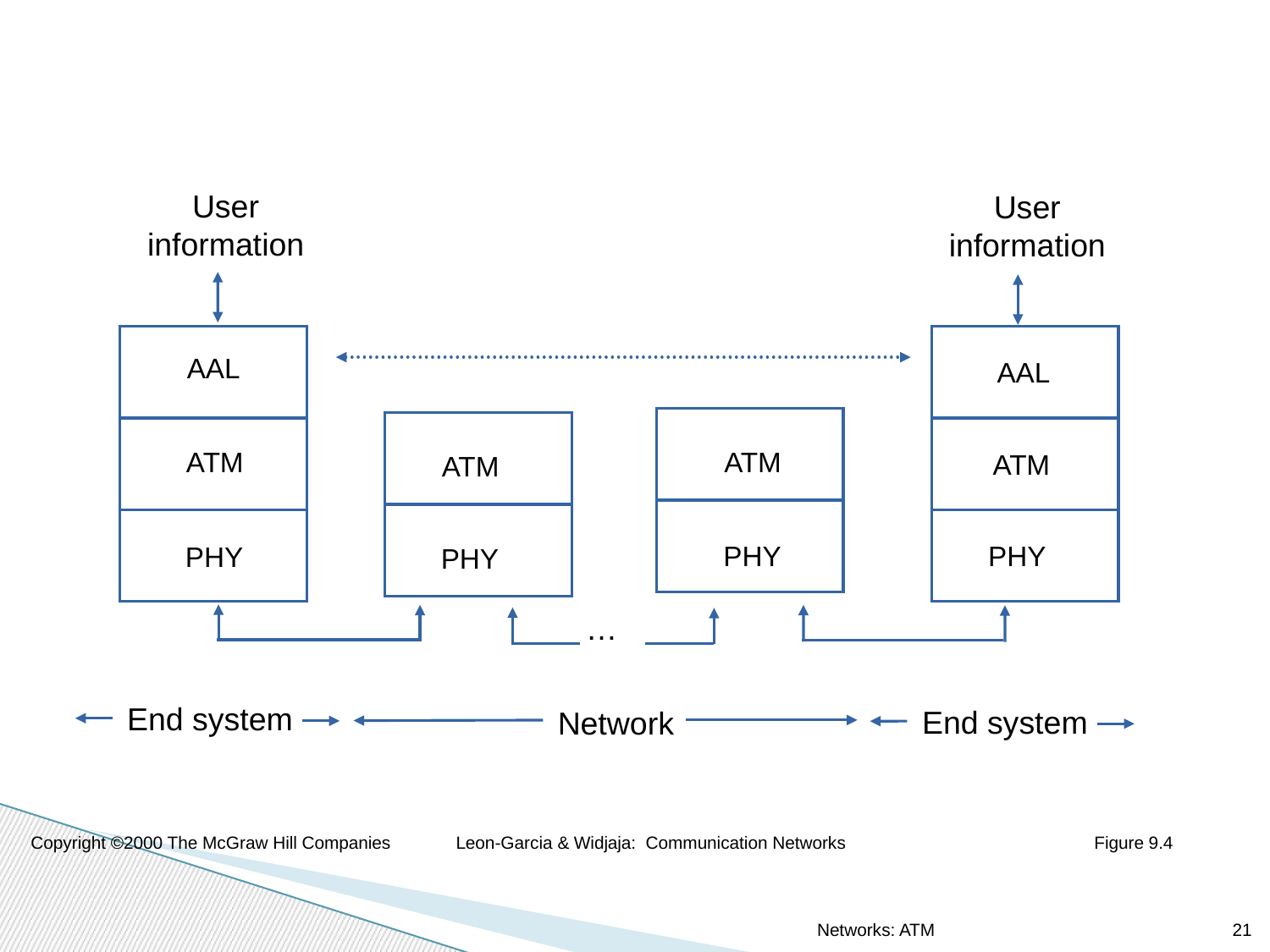

User information
User information

AAL
AAL

ATM
ATM
ATM
ATM

PHY
PHY
PHY
PHY
…

End system
End system
Network

Copyright ©2000 The McGraw Hill Companies
Leon-Garcia & Widjaja:  Communication Networks
Figure 9.4
21
Networks: ATM